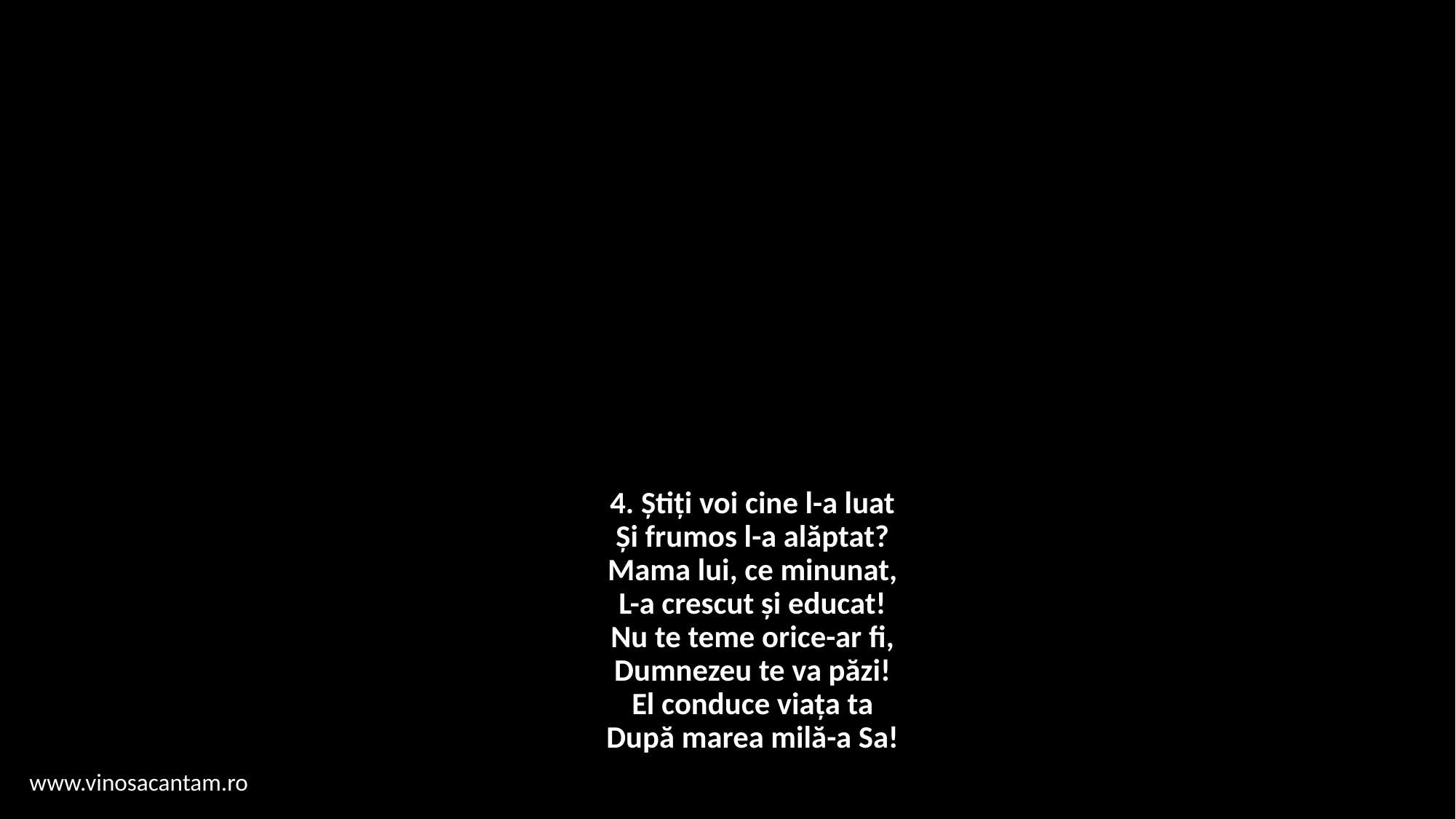

# 4. Știți voi cine l-a luat Și frumos l-a alăptat? Mama lui, ce minunat, L-a crescut și educat! Nu te teme orice-ar fi, Dumnezeu te va păzi! El conduce viața ta După marea milă-a Sa!
www.vinosacantam.ro